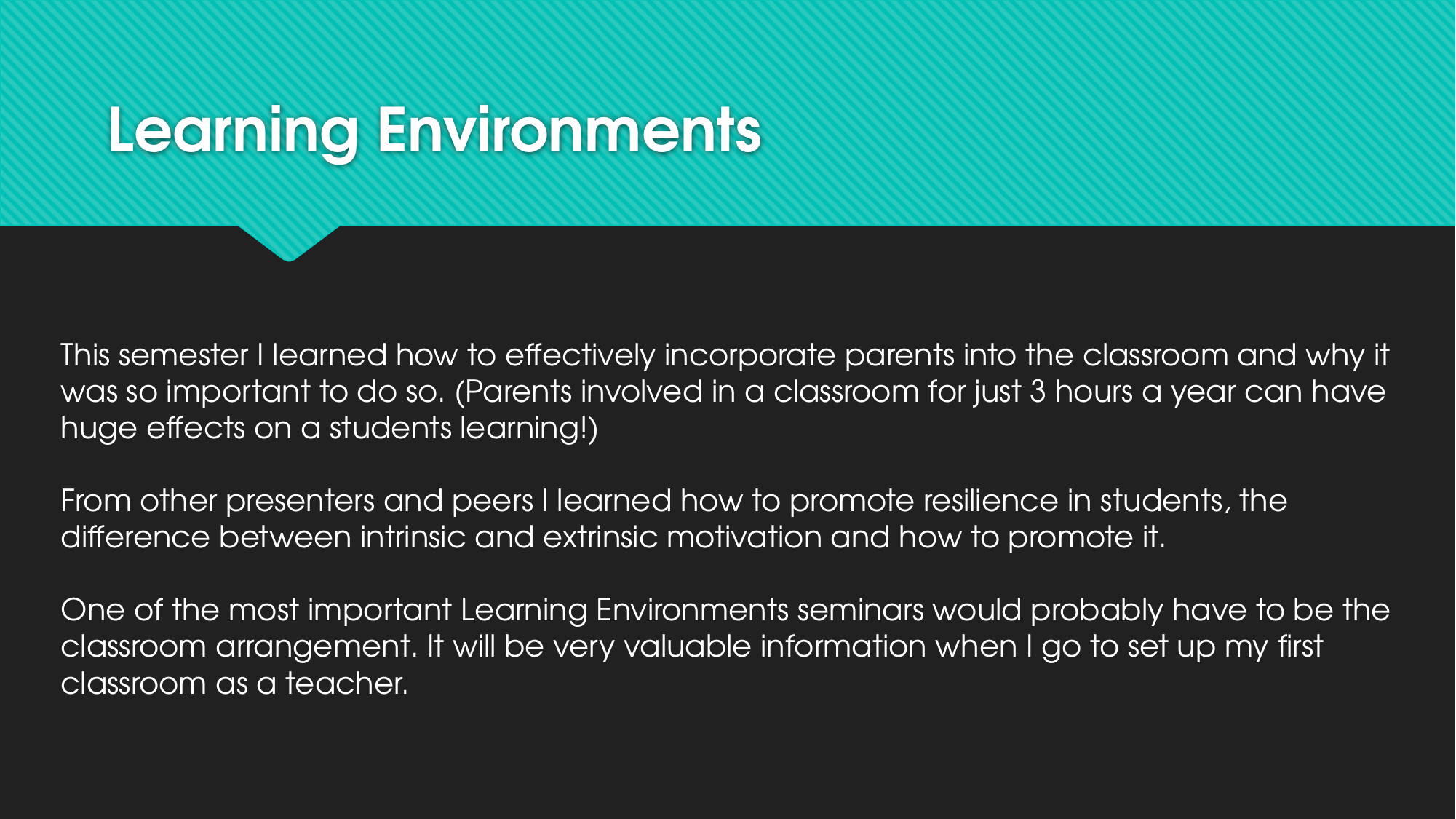

# Learning Environments
This semester I learned how to effectively incorporate parents into the classroom and why it was so important to do so. (Parents involved in a classroom for just 3 hours a year can have huge effects on a students learning!)

From other presenters and peers I learned how to promote resilience in students, the difference between intrinsic and extrinsic motivation and how to promote it.

One of the most important Learning Environments seminars would probably have to be the classroom arrangement. It will be very valuable information when I go to set up my first classroom as a teacher.